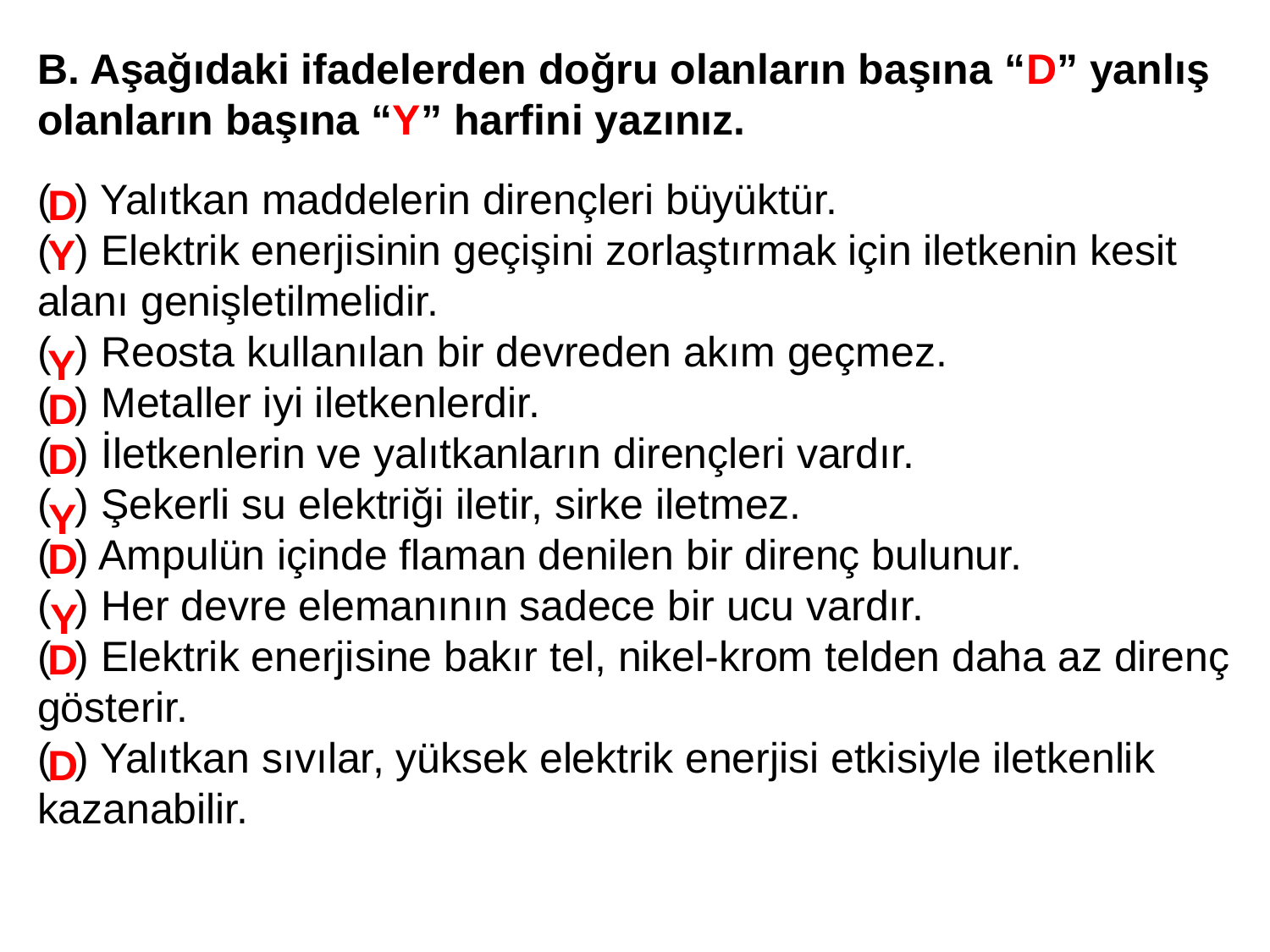

B. Aşağıdaki ifadelerden doğru olanların başına “D” yanlış olanların başına “Y” harfini yazınız.
(  ) Yalıtkan maddelerin dirençleri büyüktür.
(  ) Elektrik enerjisinin geçişini zorlaştırmak için iletkenin kesit alanı genişletilmelidir.
(  ) Reosta kullanılan bir devreden akım geçmez.
(  ) Metaller iyi iletkenlerdir.
(  ) İletkenlerin ve yalıtkanların dirençleri vardır.
(  ) Şekerli su elektriği iletir, sirke iletmez.
(  ) Ampulün içinde flaman denilen bir direnç bulunur.
(  ) Her devre elemanının sadece bir ucu vardır.
(  ) Elektrik enerjisine bakır tel, nikel-krom telden daha az direnç gösterir.
(  ) Yalıtkan sıvılar, yüksek elektrik enerjisi etkisiyle iletkenlik kazanabilir.
D
Y
Y
D
D
Y
D
Y
D
D